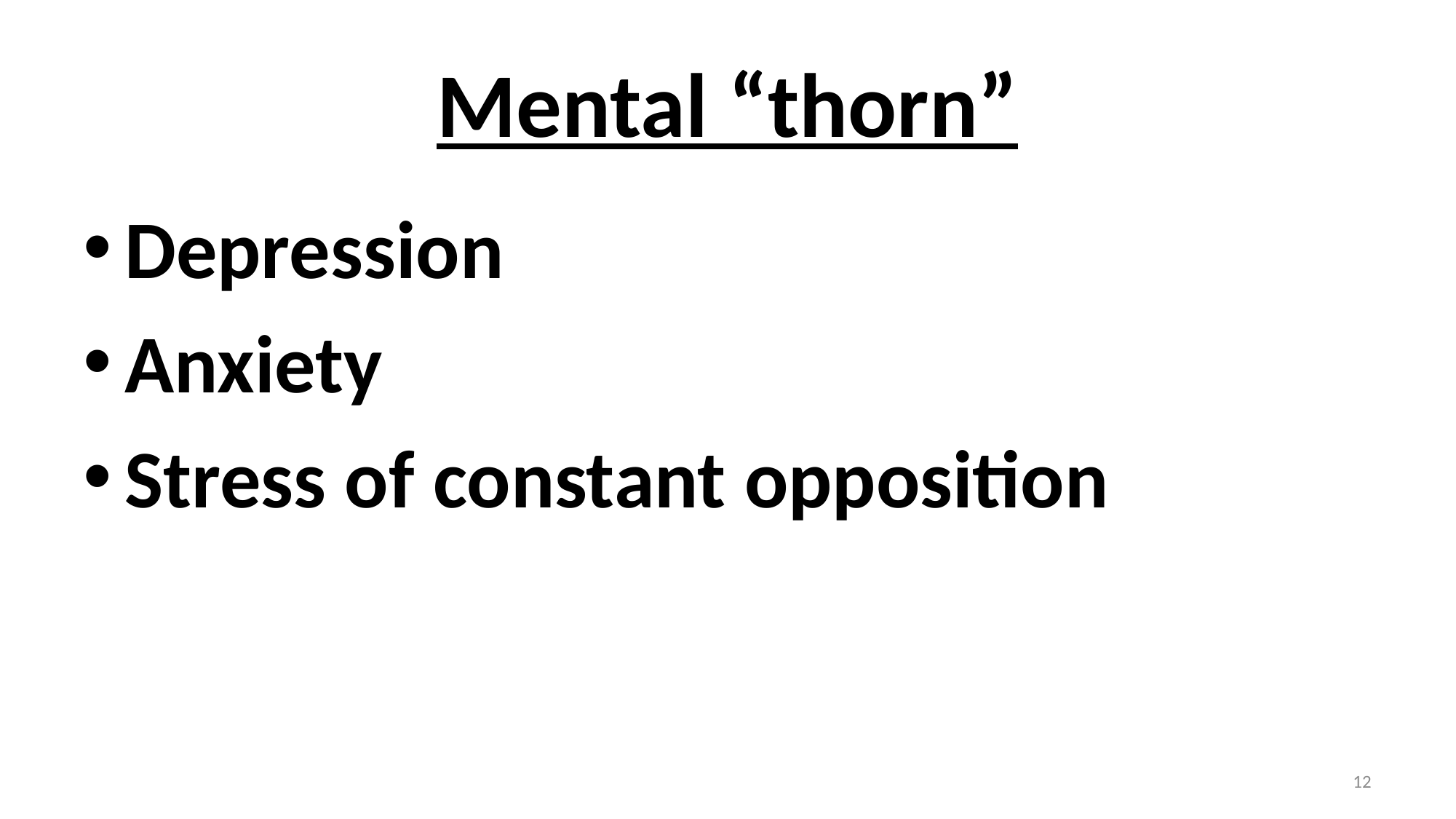

# Mental “thorn”
Depression
Anxiety
Stress of constant opposition
12